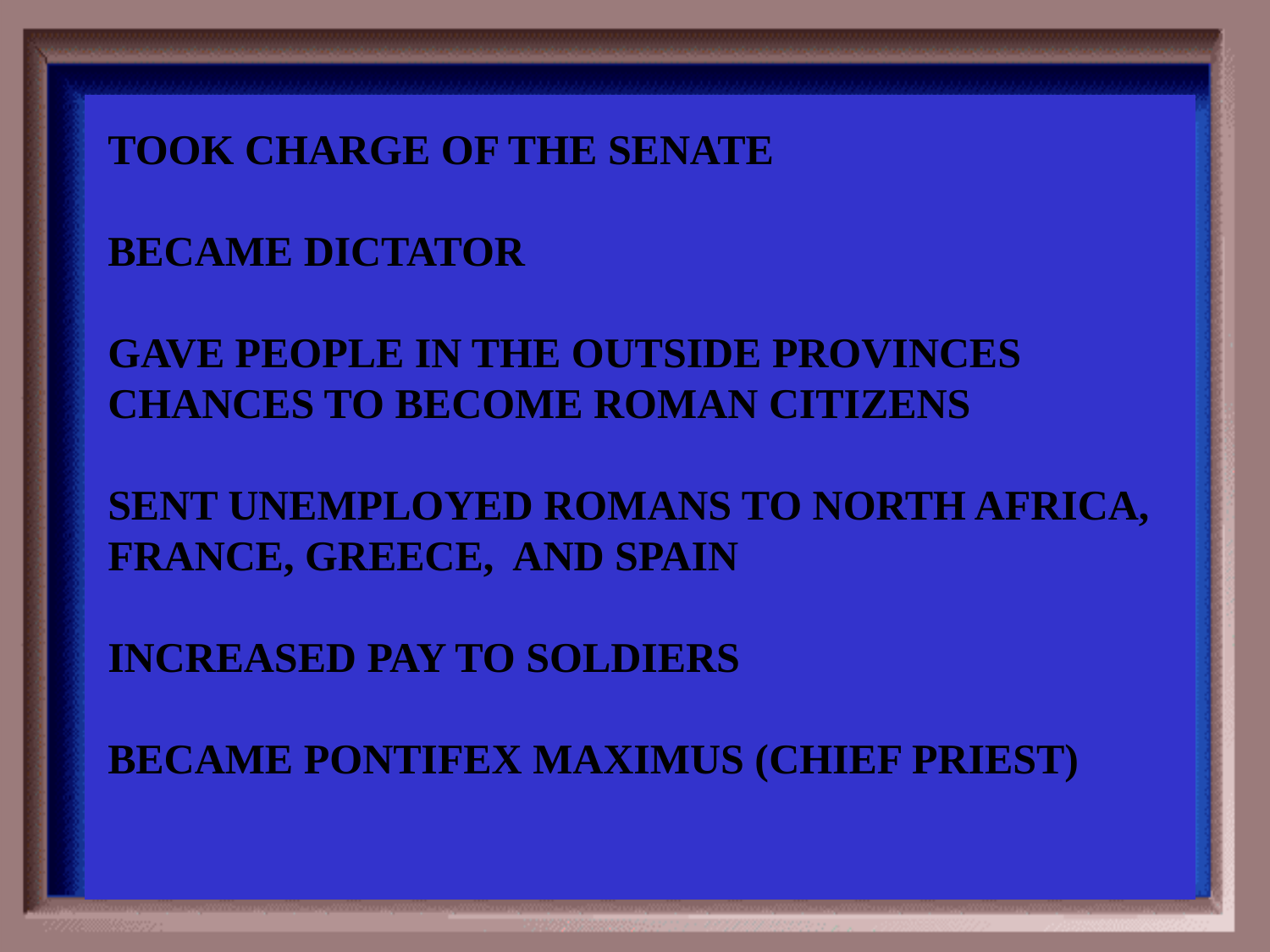

Category #4 $300 Question

Took charge of the senate

Became dictator

Gave people in the outside provinces chances to become roman citizens

Sent unemployed romans to north africa, france, Greece,  and spain

Increased pay to soldiers

Became pontifex maximus (chief priest)